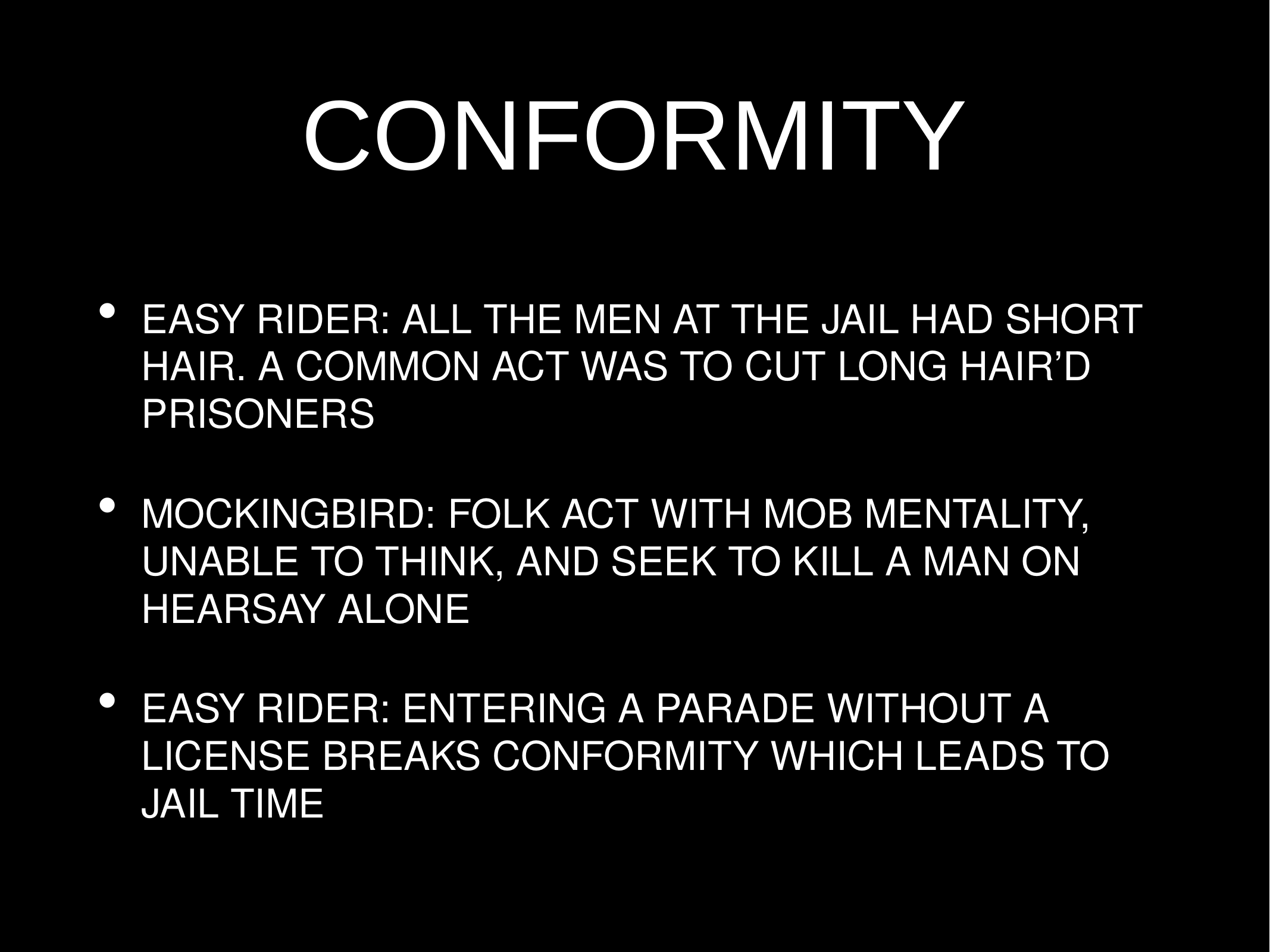

# CONFORMITY
EASY RIDER: ALL THE MEN AT THE JAIL HAD SHORT HAIR. A COMMON ACT WAS TO CUT LONG HAIR’D PRISONERS
MOCKINGBIRD: FOLK ACT WITH MOB MENTALITY, UNABLE TO THINK, AND SEEK TO KILL A MAN ON HEARSAY ALONE
EASY RIDER: ENTERING A PARADE WITHOUT A LICENSE BREAKS CONFORMITY WHICH LEADS TO JAIL TIME